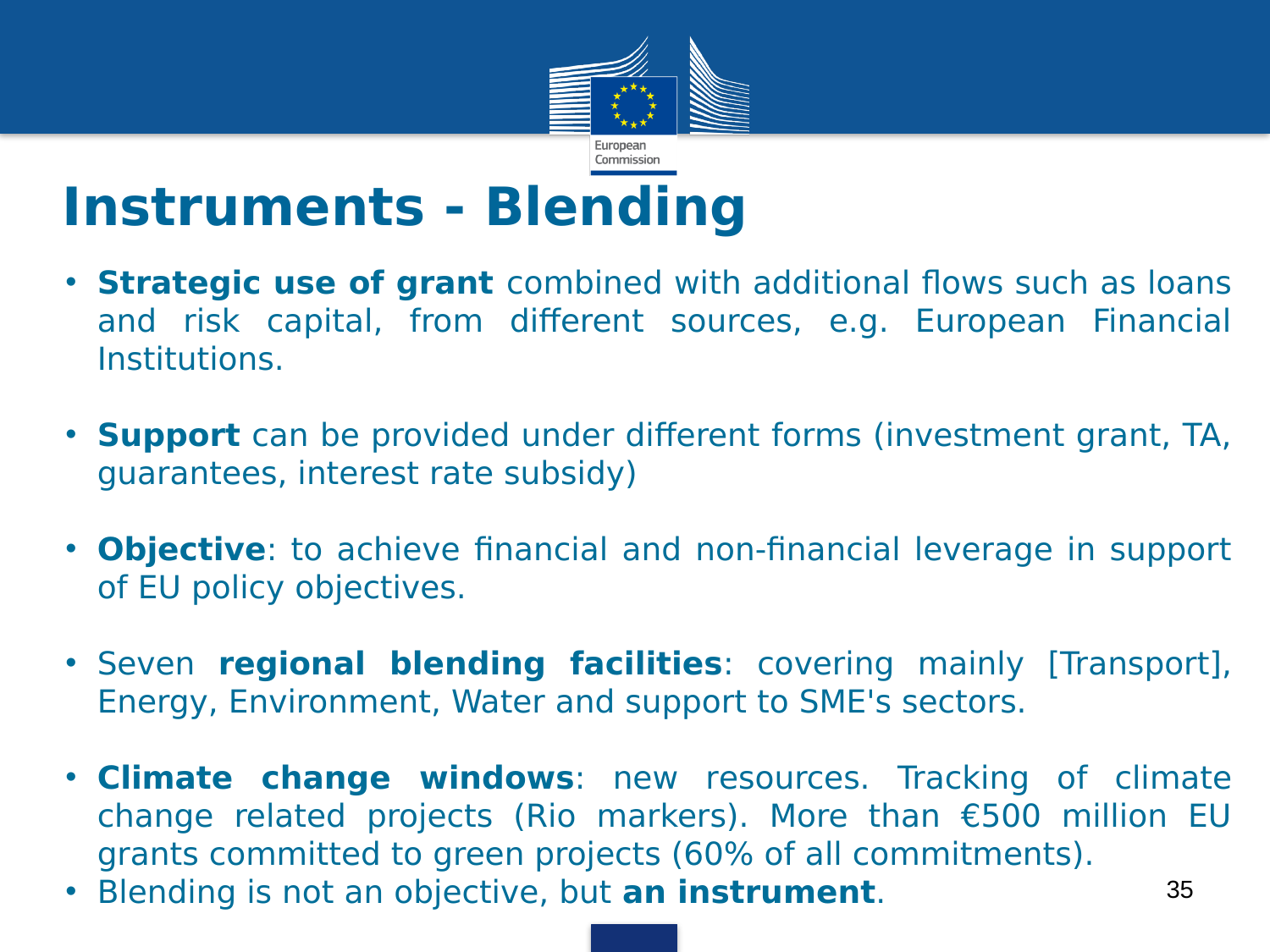

# Instruments - Blending
Strategic use of grant combined with additional flows such as loans and risk capital, from different sources, e.g. European Financial Institutions.

Support can be provided under different forms (investment grant, TA, guarantees, interest rate subsidy)

Objective: to achieve financial and non-financial leverage in support of EU policy objectives.

Seven regional blending facilities: covering mainly [Transport], Energy, Environment, Water and support to SME's sectors.

Climate change windows: new resources. Tracking of climate change related projects (Rio markers). More than €500 million EU grants committed to green projects (60% of all commitments).
Blending is not an objective, but an instrument.
35